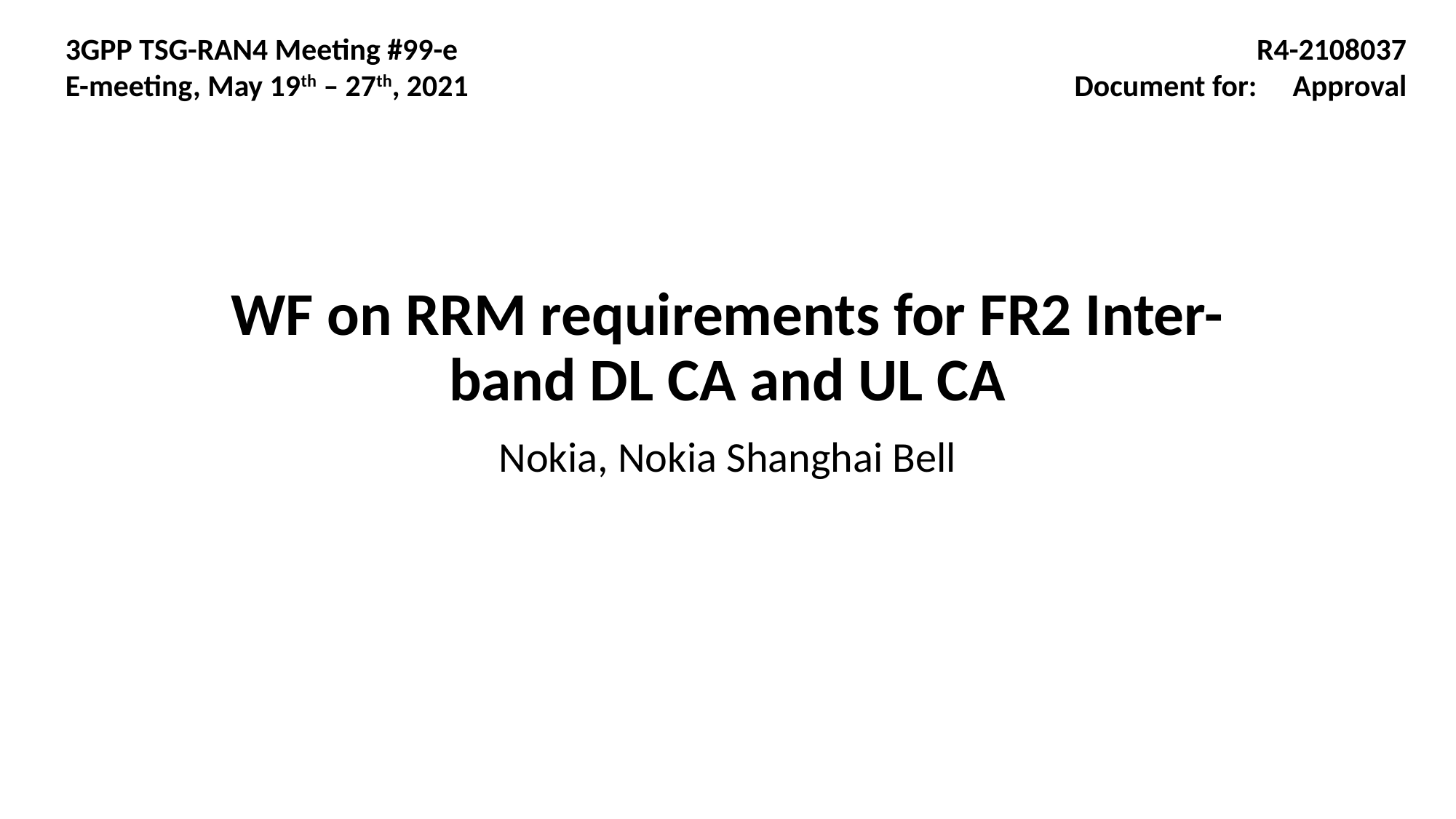

3GPP TSG-RAN4 Meeting #99-e
E-meeting, May 19th – 27th, 2021
R4-2108037
Document for:	Approval
# WF on RRM requirements for FR2 Inter-band DL CA and UL CA
Nokia, Nokia Shanghai Bell